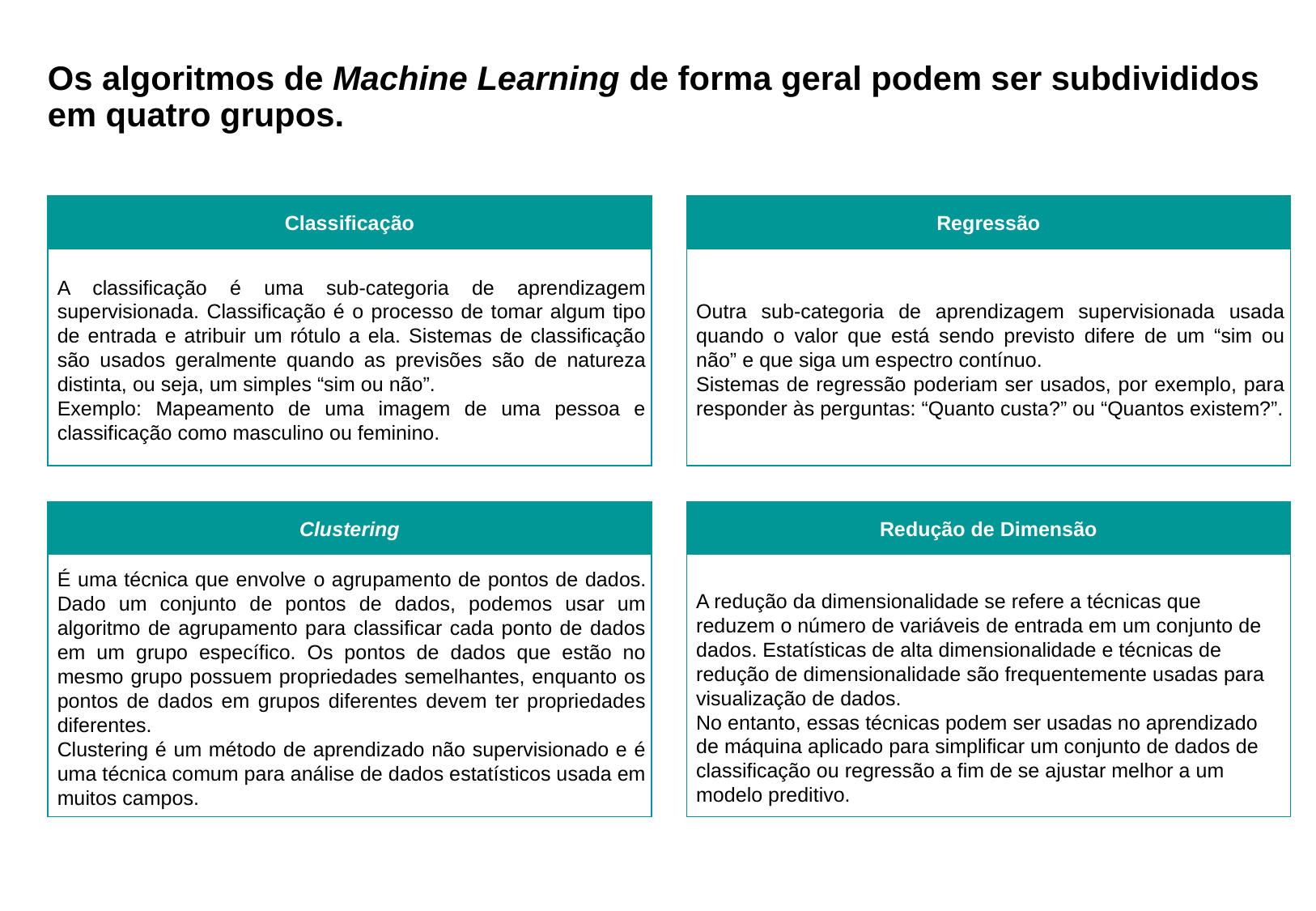

Os algoritmos de Machine Learning de forma geral podem ser subdivididos em quatro grupos.
Classificação
Regressão
A classificação é uma sub-categoria de aprendizagem supervisionada. Classificação é o processo de tomar algum tipo de entrada e atribuir um rótulo a ela. Sistemas de classificação são usados ​​geralmente quando as previsões são de natureza distinta, ou seja, um simples “sim ou não”.
Exemplo: Mapeamento de uma imagem de uma pessoa e classificação como masculino ou feminino.
Outra sub-categoria de aprendizagem supervisionada usada quando o valor que está sendo previsto difere de um “sim ou não” e que siga um espectro contínuo.
Sistemas de regressão poderiam ser usados, por exemplo, para responder às perguntas: “Quanto custa?” ou “Quantos existem?”.
Clustering
Redução de Dimensão
É uma técnica que envolve o agrupamento de pontos de dados. Dado um conjunto de pontos de dados, podemos usar um algoritmo de agrupamento para classificar cada ponto de dados em um grupo específico. Os pontos de dados que estão no mesmo grupo possuem propriedades semelhantes, enquanto os pontos de dados em grupos diferentes devem ter propriedades diferentes.
Clustering é um método de aprendizado não supervisionado e é uma técnica comum para análise de dados estatísticos usada em muitos campos.

A redução da dimensionalidade se refere a técnicas que reduzem o número de variáveis ​​de entrada em um conjunto de dados. Estatísticas de alta dimensionalidade e técnicas de redução de dimensionalidade são frequentemente usadas para visualização de dados.
No entanto, essas técnicas podem ser usadas no aprendizado de máquina aplicado para simplificar um conjunto de dados de classificação ou regressão a fim de se ajustar melhor a um modelo preditivo.